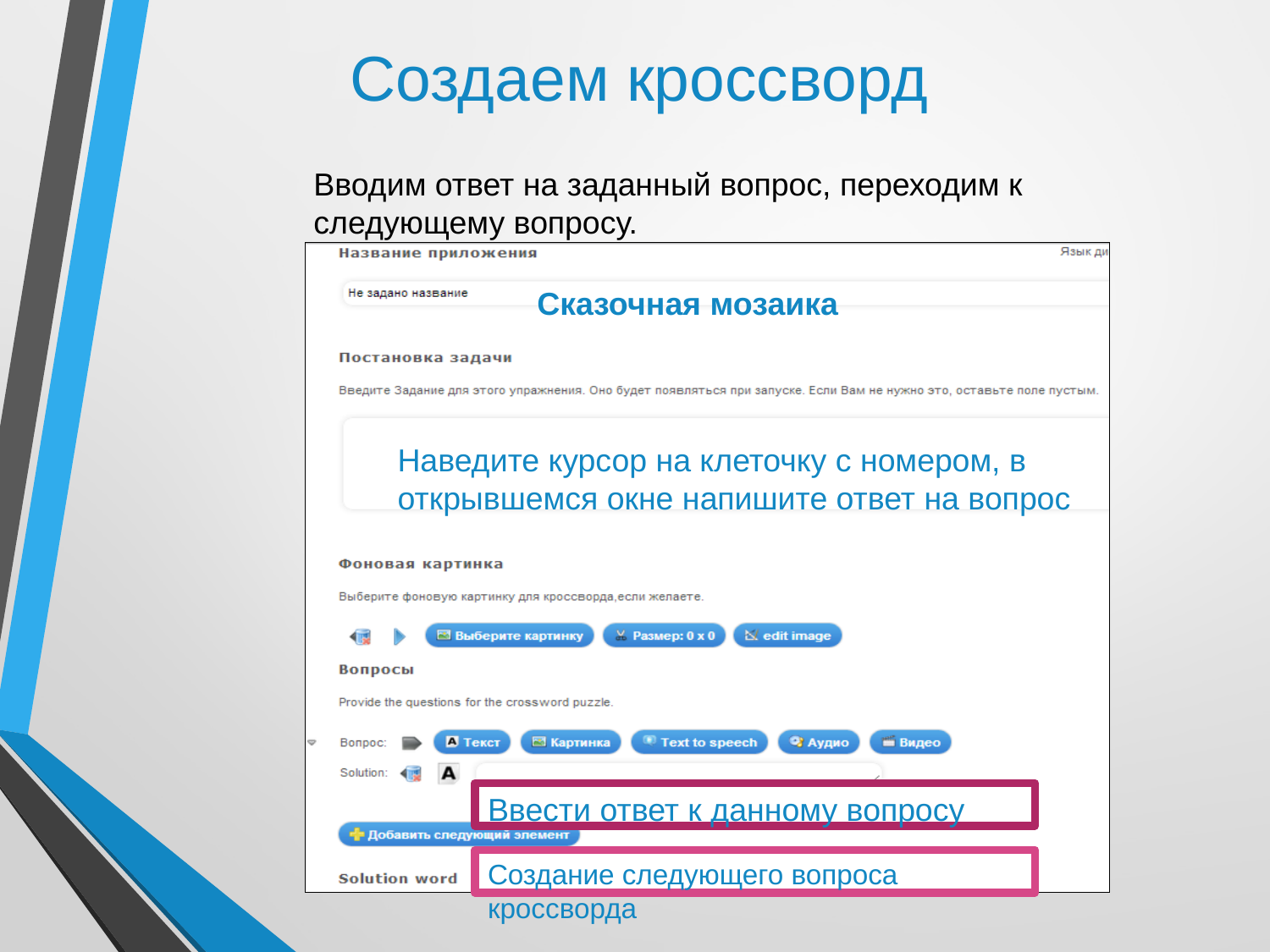

Создаем кроссворд
Вводим ответ на заданный вопрос, переходим к следующему вопросу.

Сказочная мозаика
Наведите курсор на клеточку с номером, в открывшемся окне напишите ответ на вопрос
Ввести ответ к данному вопросу
Создание следующего вопроса кроссворда